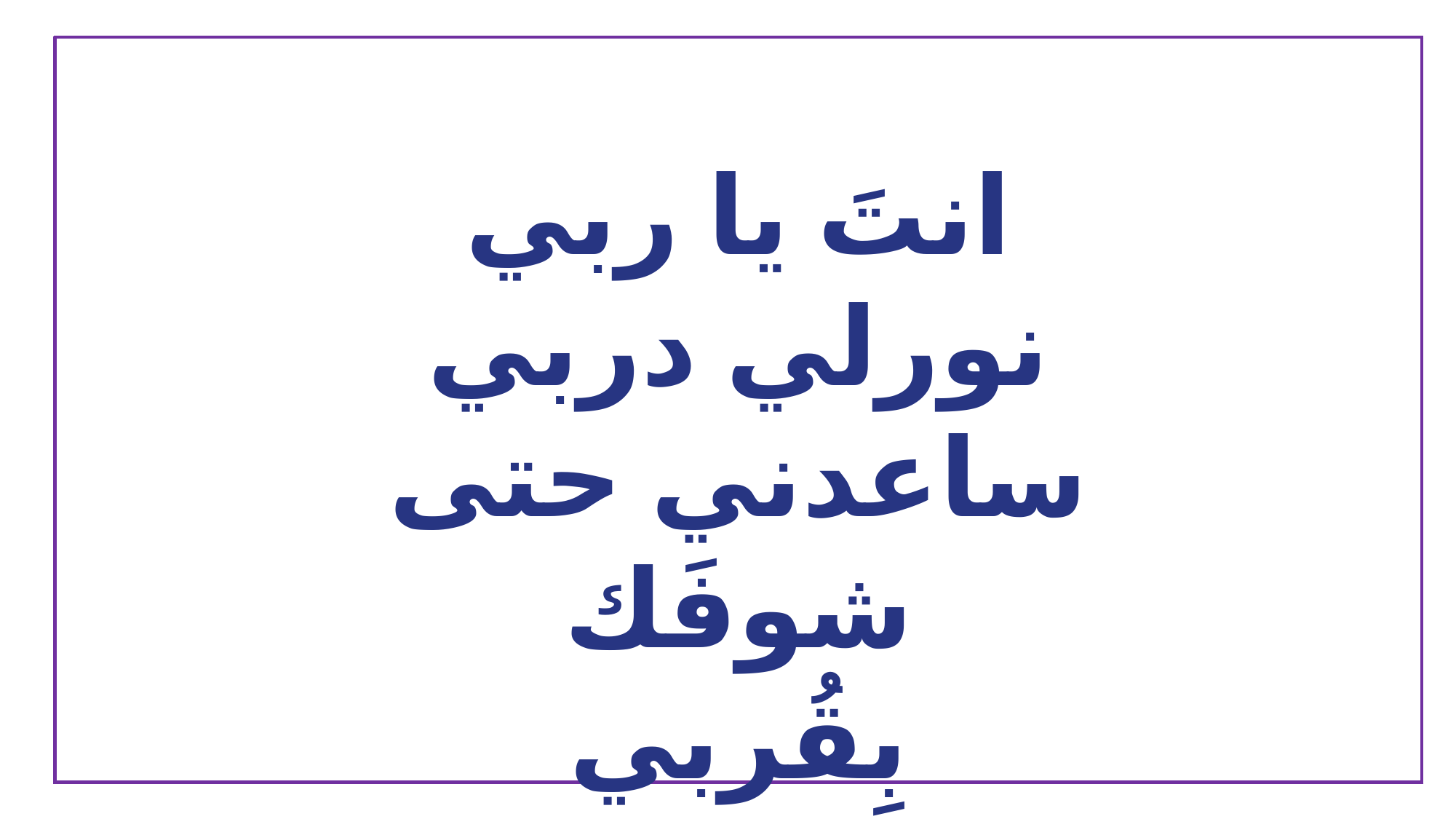

انتَ يا ربي
نورلي دربي
ساعدني حتى شوفَك بِقُربي